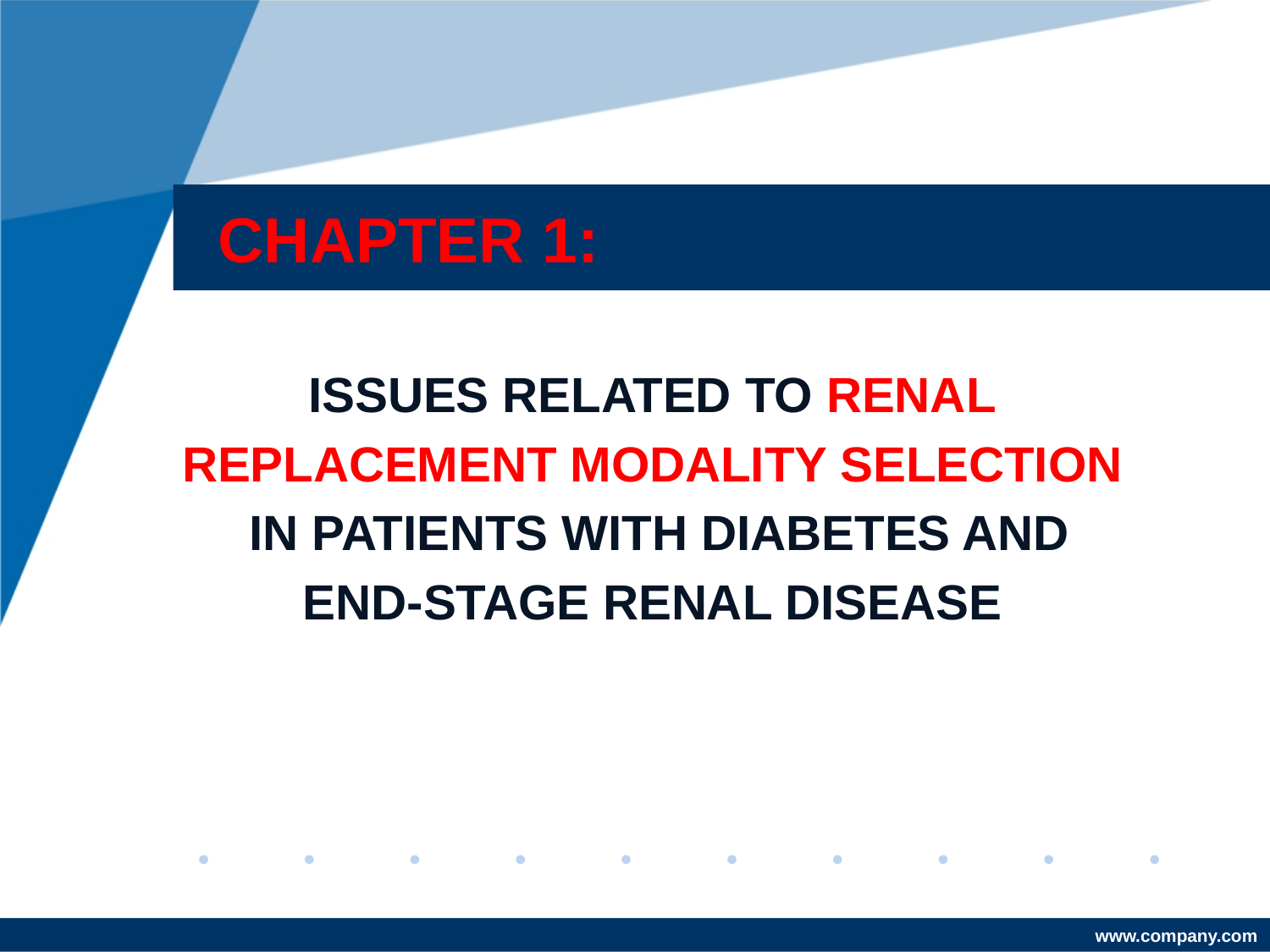

# CHAPTER 1:

ISSUES RELATED TO RENAL
REPLACEMENT MODALITY SELECTION
  IN PATIENTS WITH DIABETES AND
END-STAGE RENAL DISEASE